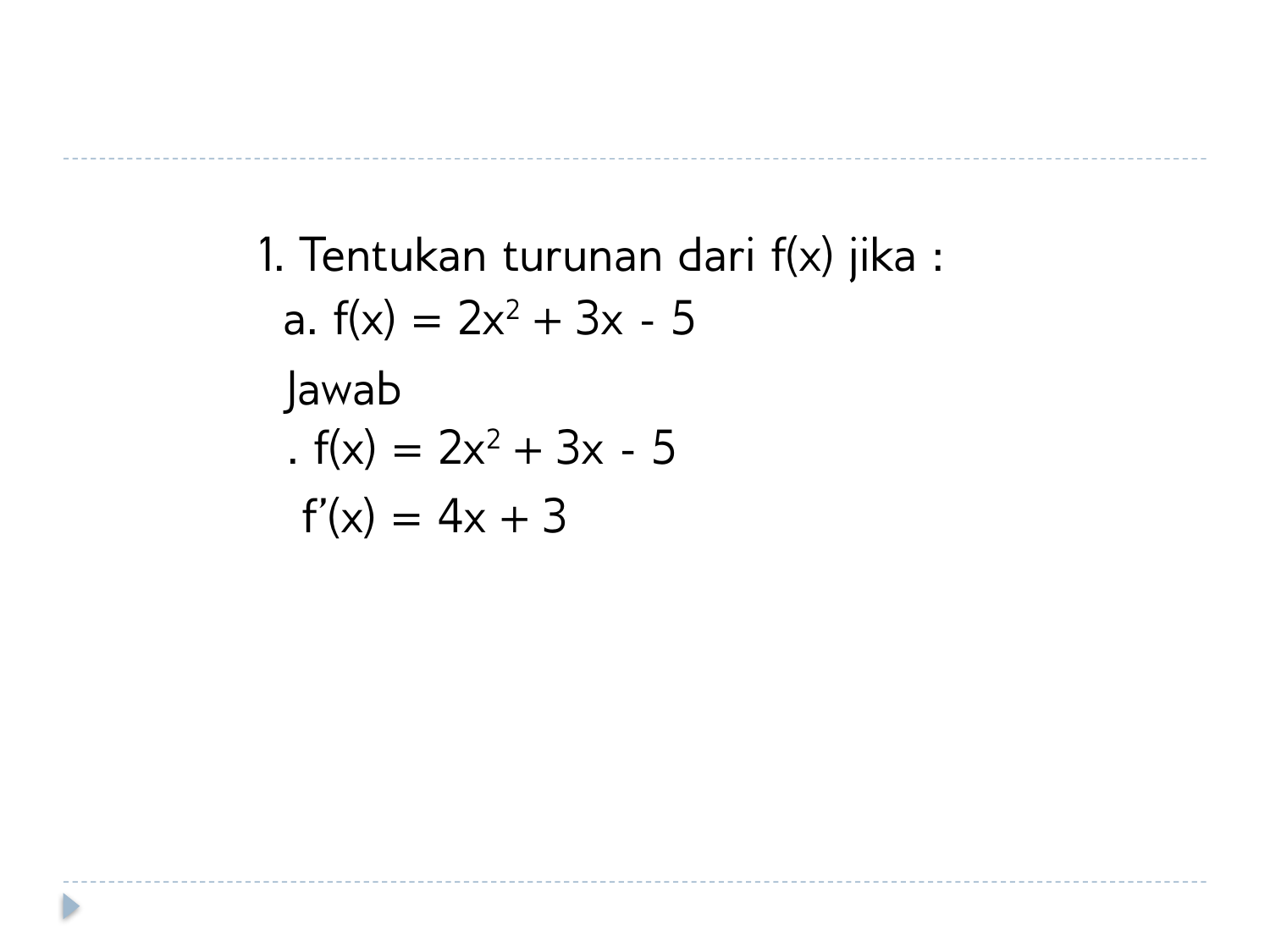

1. Tentukan turunan dari f(x) jika :
a. f(x) = 2x2 + 3x - 5
Jawab
. f(x) = 2x2 + 3x - 5
f’(x) = 4x + 3